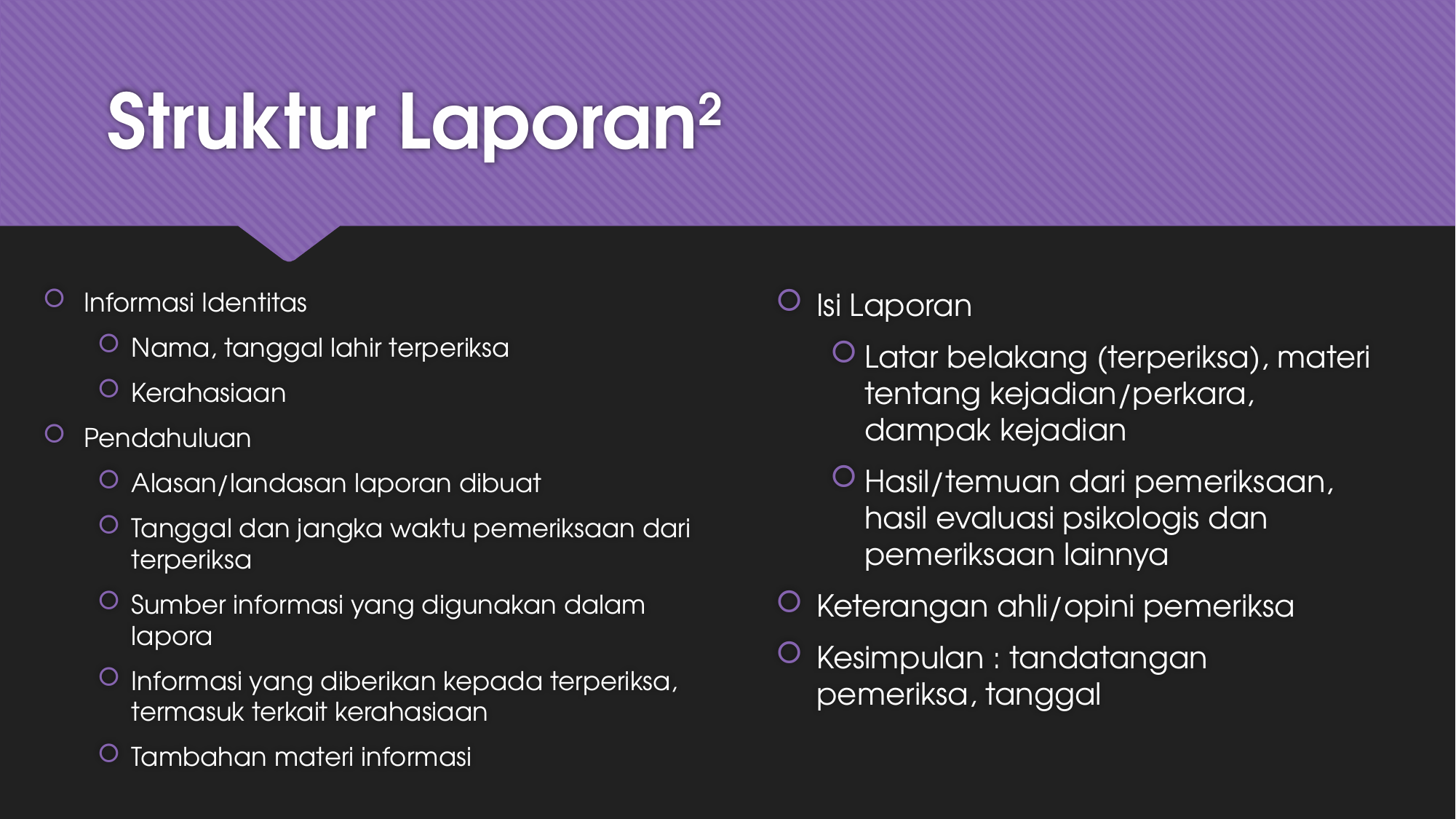

# Struktur Laporan2
Isi Laporan
Latar belakang (terperiksa), materi tentang kejadian/perkara, dampak kejadian
Hasil/temuan dari pemeriksaan, hasil evaluasi psikologis dan pemeriksaan lainnya
Keterangan ahli/opini pemeriksa
Kesimpulan : tandatangan pemeriksa, tanggal
Informasi Identitas
Nama, tanggal lahir terperiksa
Kerahasiaan
Pendahuluan
Alasan/landasan laporan dibuat
Tanggal dan jangka waktu pemeriksaan dari terperiksa
Sumber informasi yang digunakan dalam lapora
Informasi yang diberikan kepada terperiksa, termasuk terkait kerahasiaan
Tambahan materi informasi